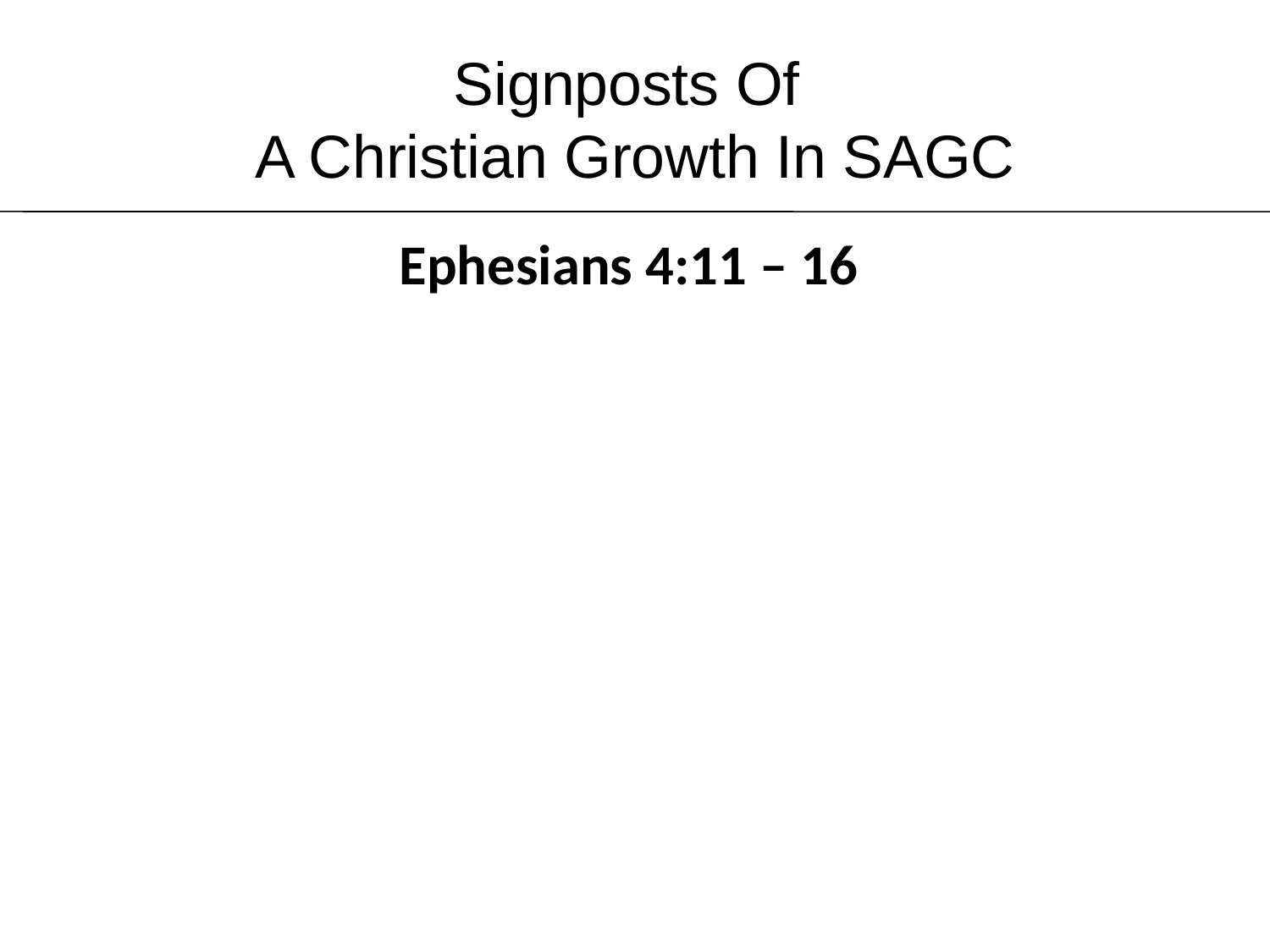

# Signposts Of A Christian Growth In SAGC

Ephesians 4:11 – 16